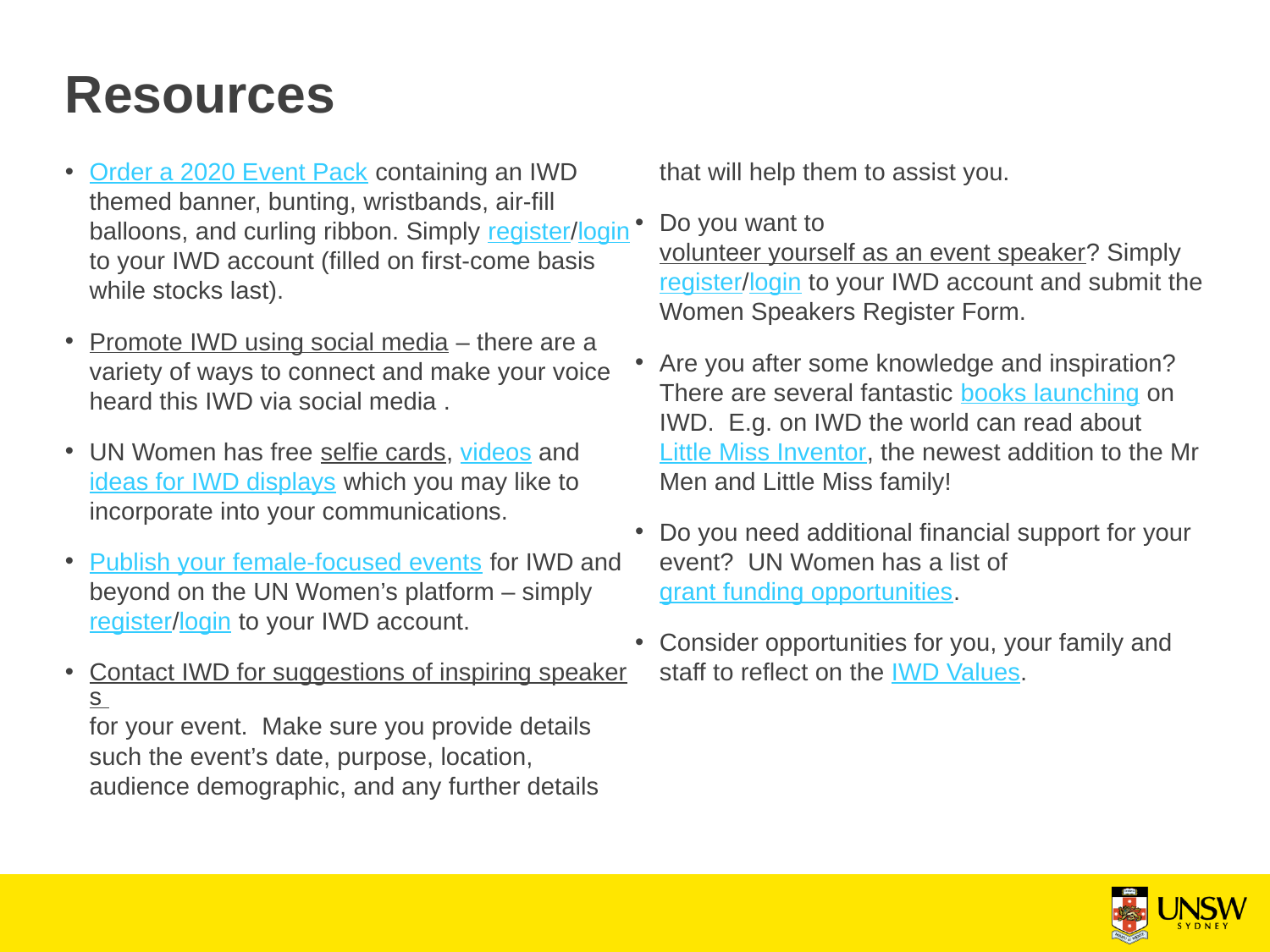

# Resources
Order a 2020 Event Pack containing an IWD themed banner, bunting, wristbands, air-fill balloons, and curling ribbon. Simply register/login to your IWD account (filled on first-come basis while stocks last).
Promote IWD using social media – there are a variety of ways to connect and make your voice heard this IWD via social media .
UN Women has free selfie cards, videos and ideas for IWD displays which you may like to incorporate into your communications.
Publish your female-focused events for IWD and beyond on the UN Women’s platform – simply  register/login to your IWD account.
Contact IWD for suggestions of inspiring speakers for your event.  Make sure you provide details such the event’s date, purpose, location, audience demographic, and any further details that will help them to assist you.
Do you want to volunteer yourself as an event speaker? Simply register/login to your IWD account and submit the Women Speakers Register Form.
Are you after some knowledge and inspiration? There are several fantastic books launching on IWD.  E.g. on IWD the world can read about  Little Miss Inventor, the newest addition to the Mr Men and Little Miss family!
Do you need additional financial support for your event?  UN Women has a list of grant funding opportunities.
Consider opportunities for you, your family and staff to reflect on the IWD Values.